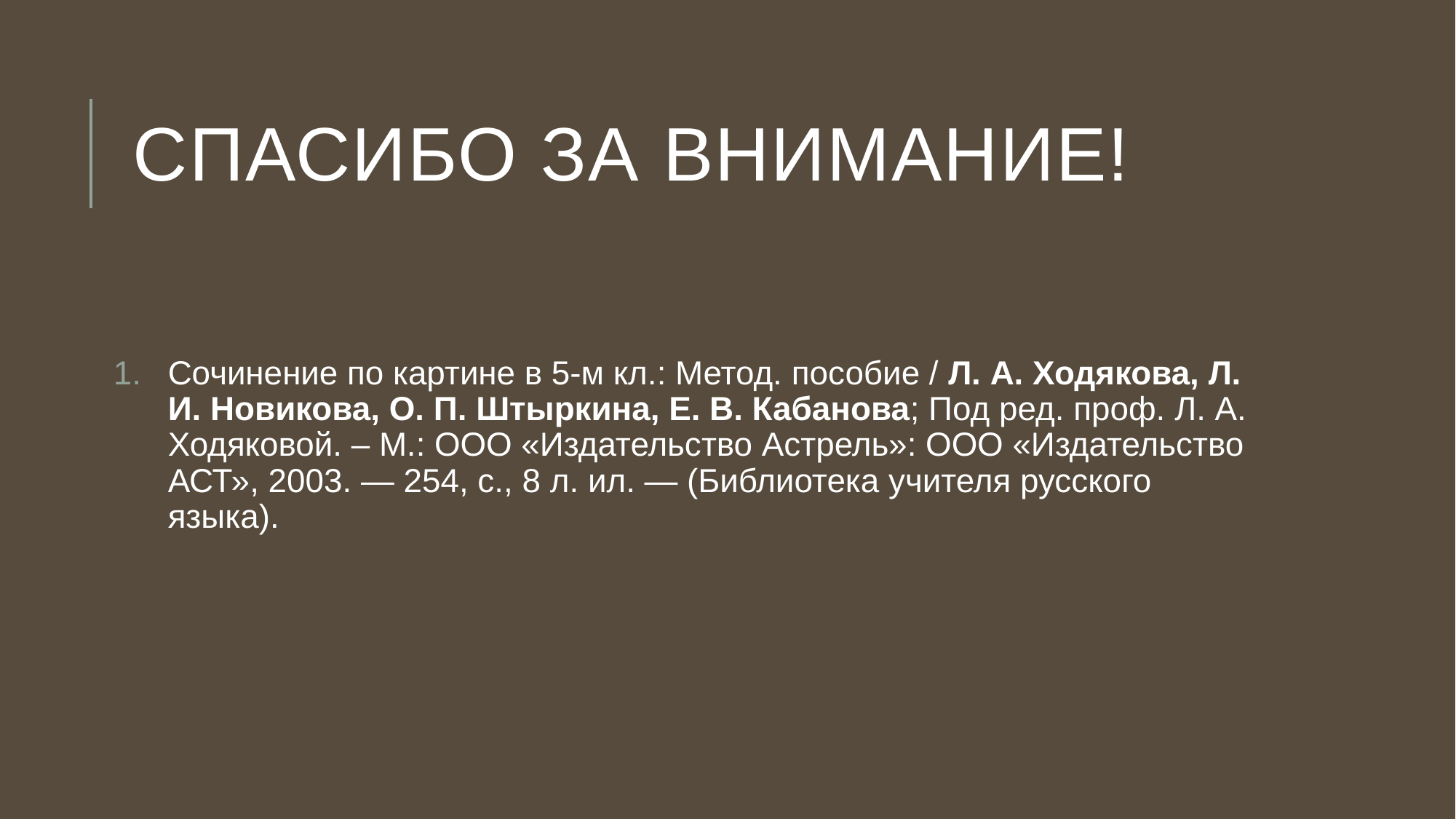

# Спасибо за внимание!
Сочинение по картине в 5-м кл.: Метод. пособие / Л. А. Ходякова, Л. И. Новикова, О. П. Штыркина, Е. В. Кабанова; Под ред. проф. Л. А. Ходяковой. – М.: ООО «Издательство Астрель»: ООО «Издательство АСТ», 2003. — 254, с., 8 л. ил. — (Библиотека учителя русского языка).